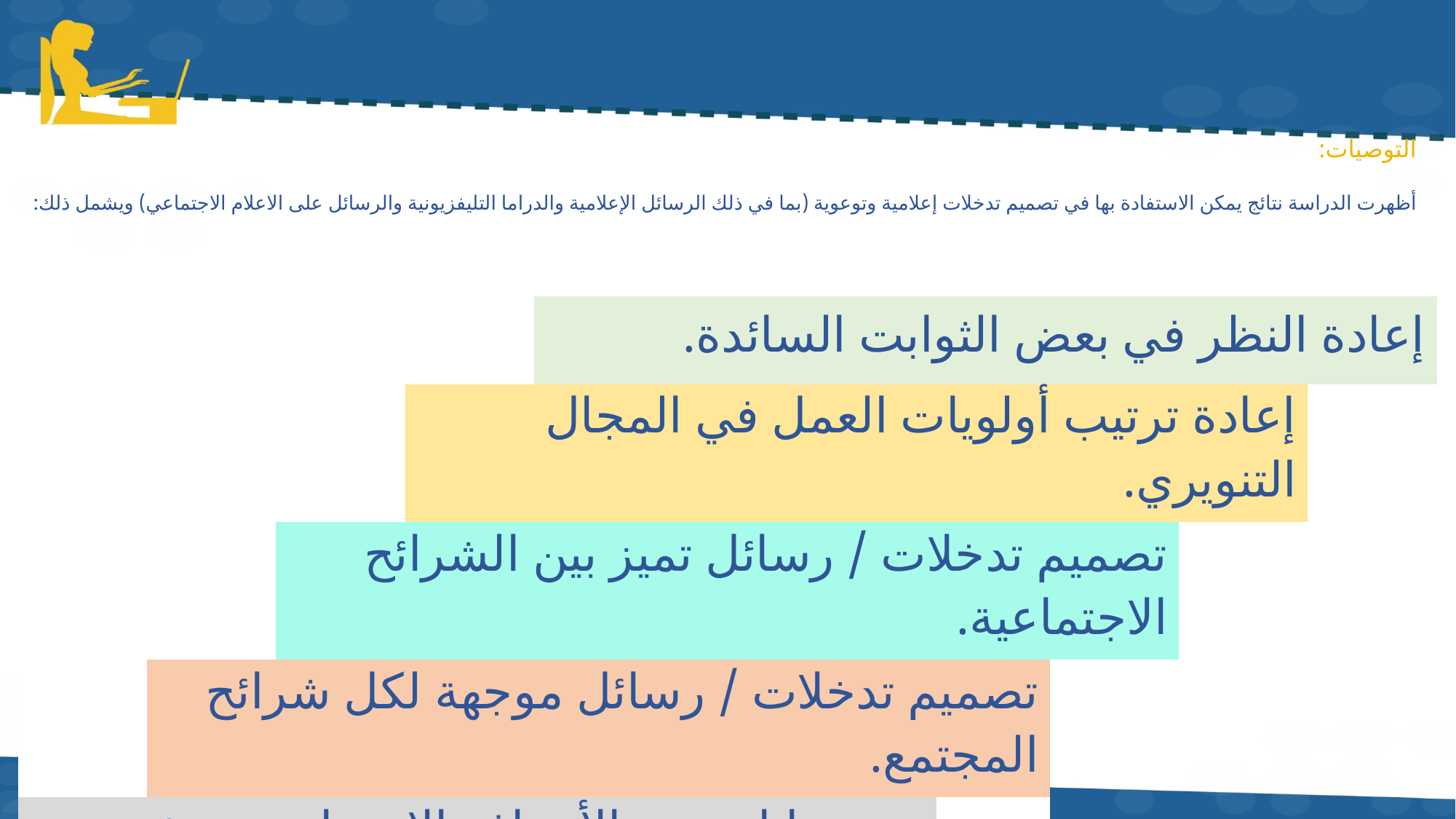

# التوصيات: أظهرت الدراسة نتائج يمكن الاستفادة بها في تصميم تدخلات إعلامية وتوعوية (بما في ذلك الرسائل الإعلامية والدراما التليفزيونية والرسائل على الاعلام الاجتماعي) ويشمل ذلك:
|  |  |  |  | إعادة النظر في بعض الثوابت السائدة. |  |  |  |  |
| --- | --- | --- | --- | --- | --- | --- | --- | --- |
|  |  |  | إعادة ترتيب أولويات العمل في المجال التنويري. |  |  |  |  |  |
|  |  | تصميم تدخلات / رسائل تميز بين الشرائح الاجتماعية. |  |  |  |  |  |  |
|  | تصميم تدخلات / رسائل موجهة لكل شرائح المجتمع. |  |  |  |  |  |  |  |
| جمع بيانات عن الأعراف الاجتماعية بصفة دورية. |  |  |  |  |  |  |  |  |